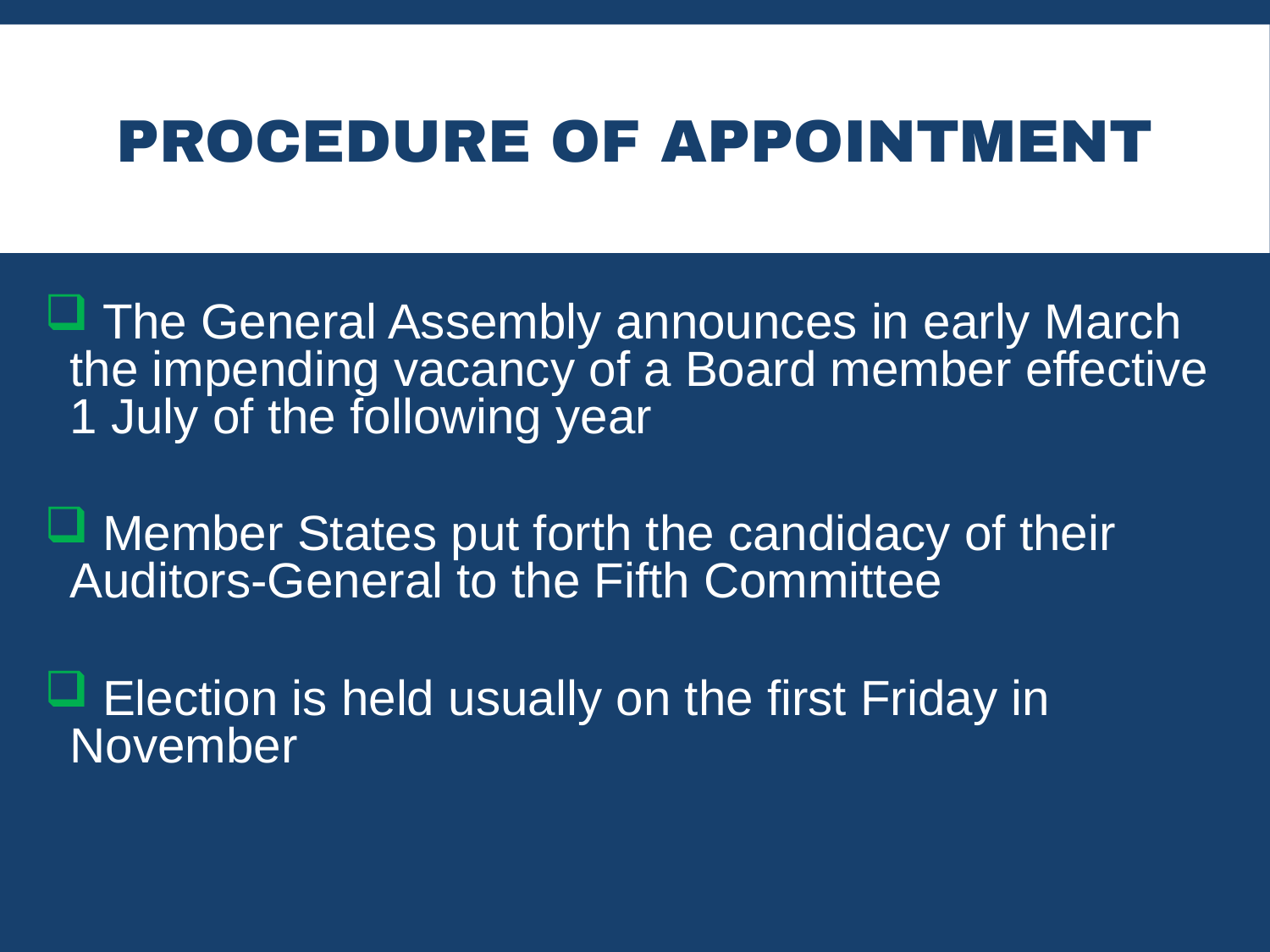

# Procedure of appointment
 The General Assembly announces in early March the impending vacancy of a Board member effective 1 July of the following year

 Member States put forth the candidacy of their Auditors-General to the Fifth Committee

 Election is held usually on the first Friday in November